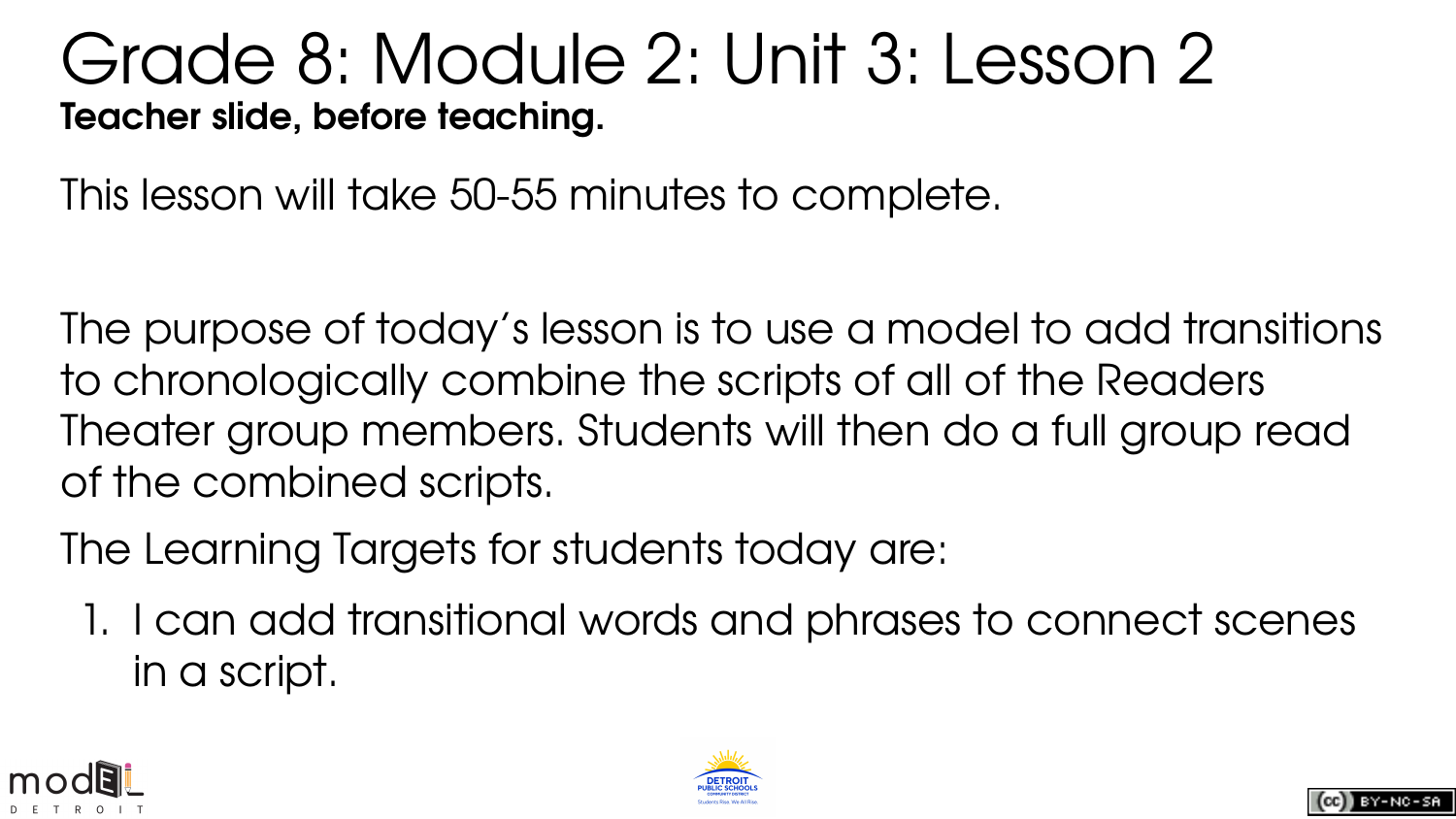

# Grade 8: Module 2: Unit 3: Lesson 2
Teacher slide, before teaching.
This lesson will take 50-55 minutes to complete.

The purpose of today’s lesson is to use a model to add transitions to chronologically combine the scripts of all of the Readers Theater group members. Students will then do a full group read of the combined scripts.
The Learning Targets for students today are:
I can add transitional words and phrases to connect scenes in a script.